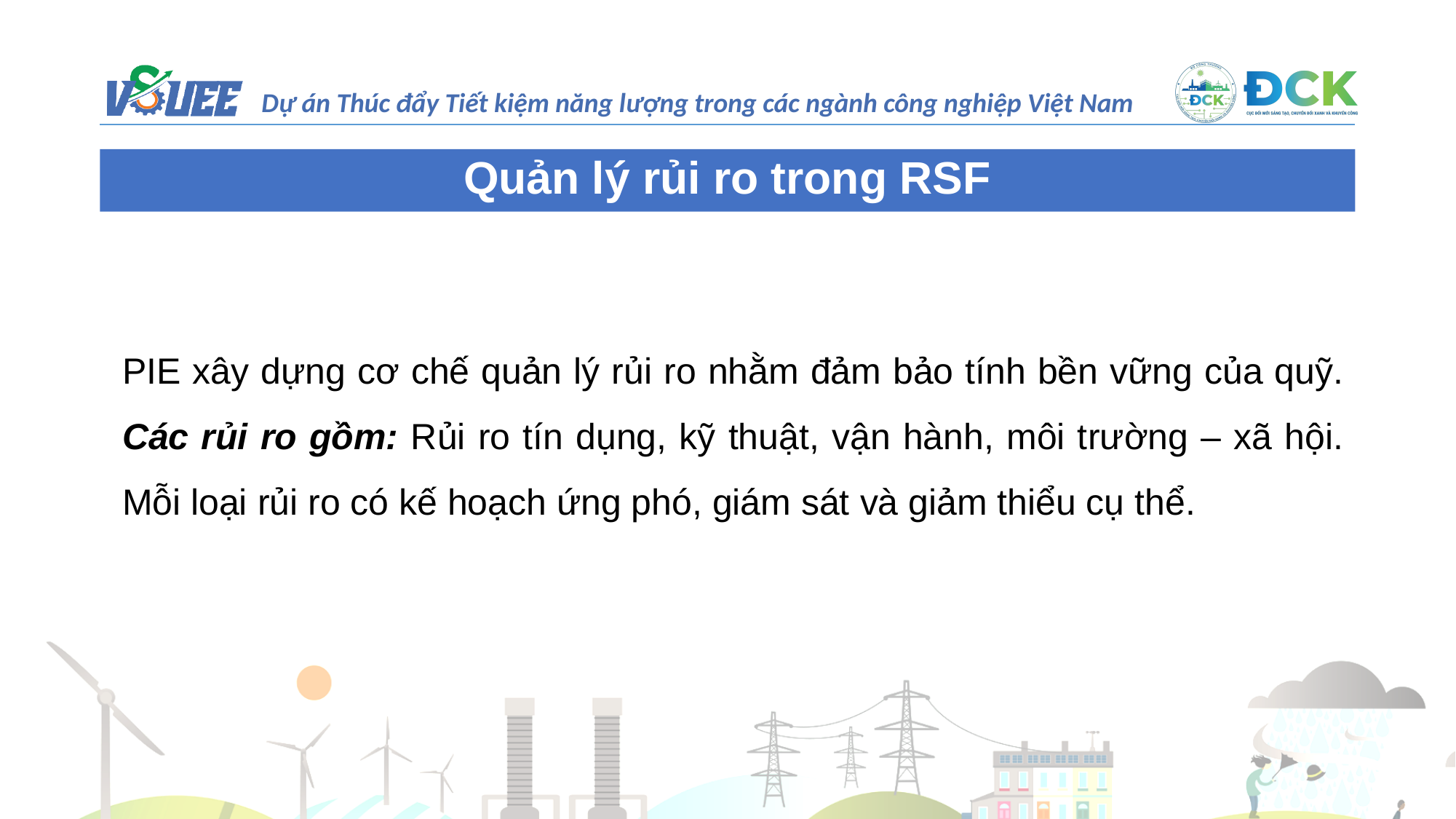

Quản lý rủi ro trong RSF
PIE xây dựng cơ chế quản lý rủi ro nhằm đảm bảo tính bền vững của quỹ.
Các rủi ro gồm: Rủi ro tín dụng, kỹ thuật, vận hành, môi trường – xã hội.
Mỗi loại rủi ro có kế hoạch ứng phó, giám sát và giảm thiểu cụ thể.